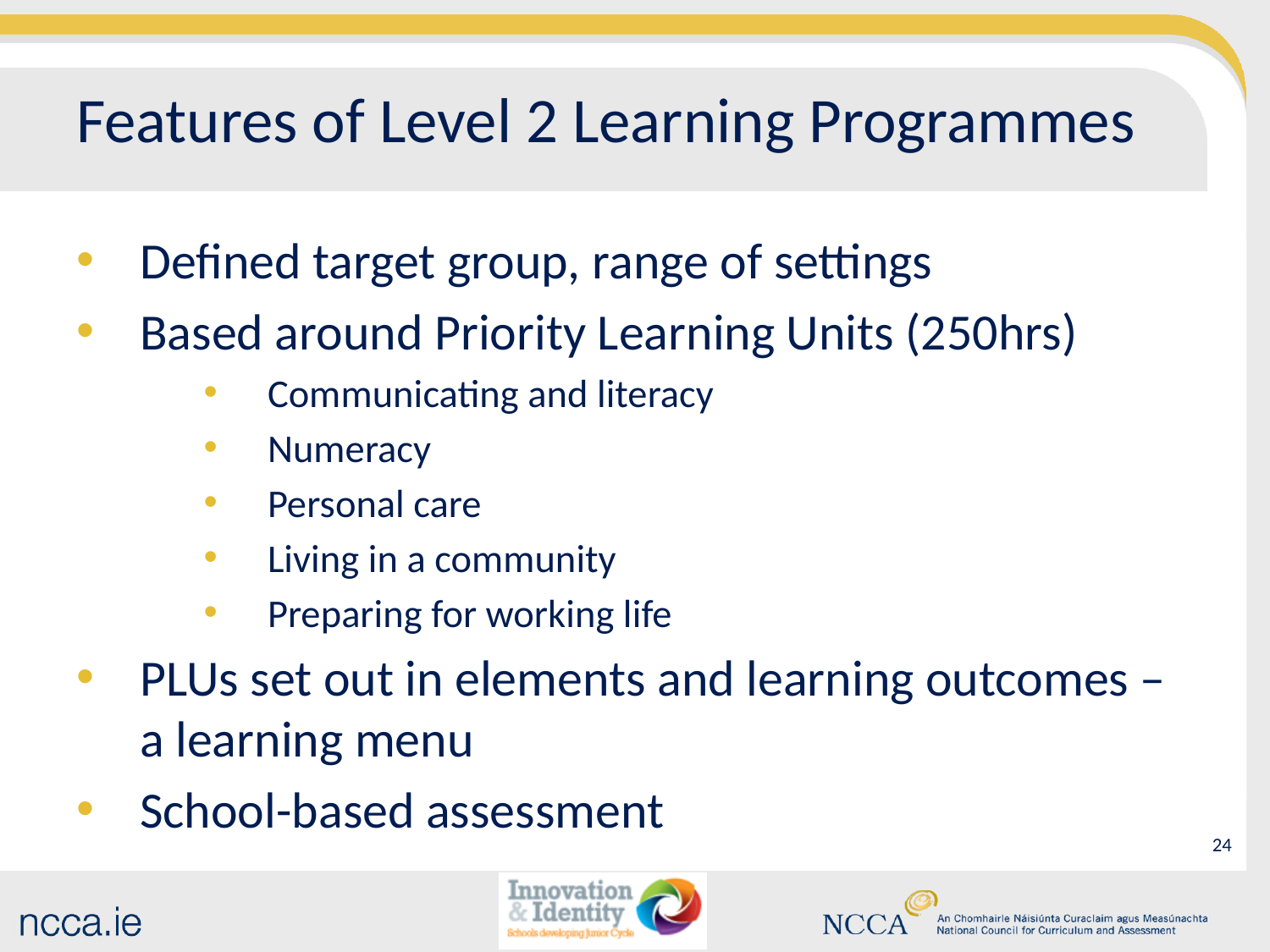

# Features of Level 2 Learning Programmes
Defined target group, range of settings
Based around Priority Learning Units (250hrs)
Communicating and literacy
Numeracy
Personal care
Living in a community
Preparing for working life
PLUs set out in elements and learning outcomes – a learning menu
School-based assessment

24